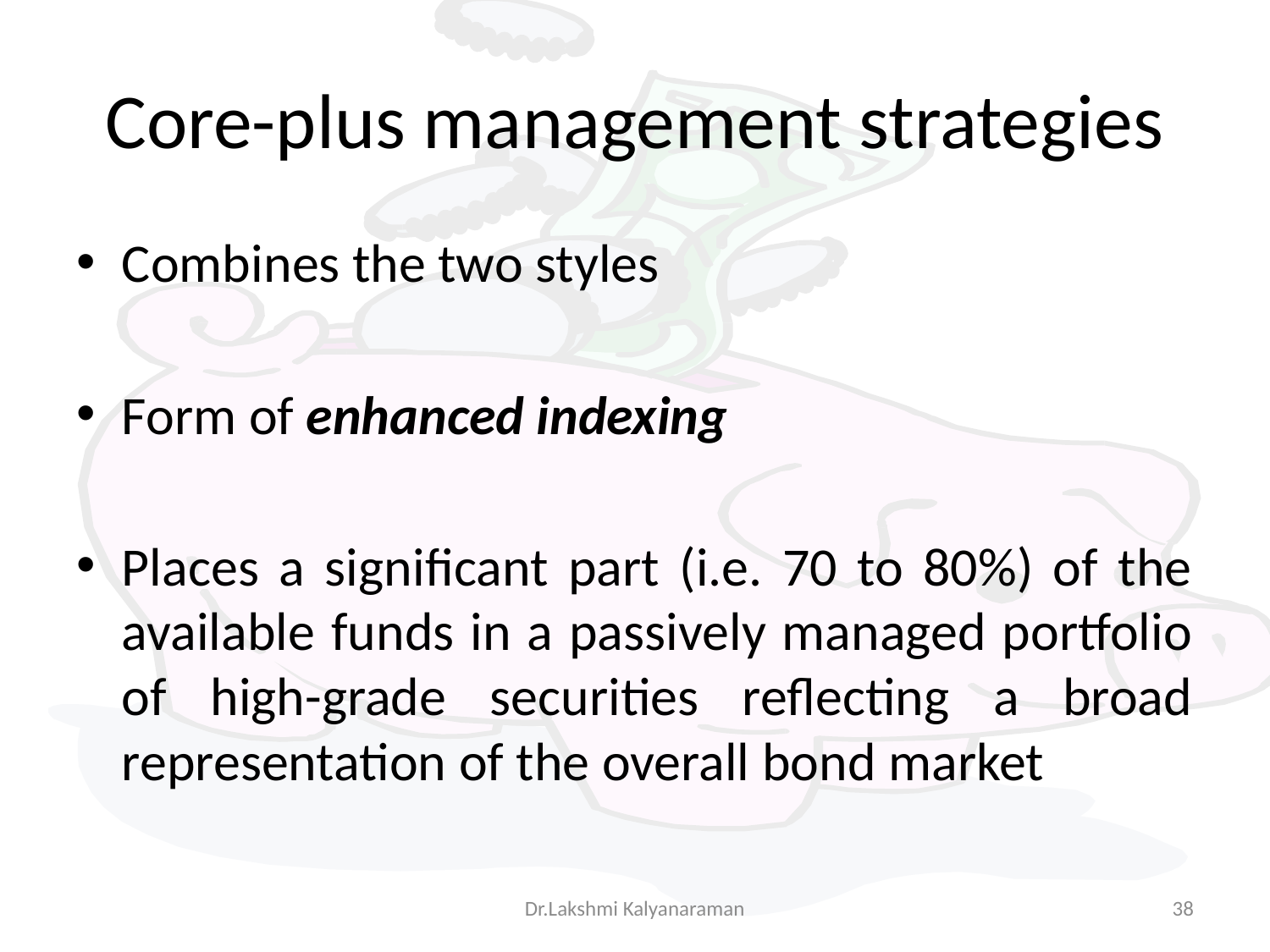

# Core-plus management strategies
Combines the two styles

Form of enhanced indexing

Places a significant part (i.e. 70 to 80%) of the available funds in a passively managed portfolio of high-grade securities reflecting a broad representation of the overall bond market
Dr.Lakshmi Kalyanaraman
38